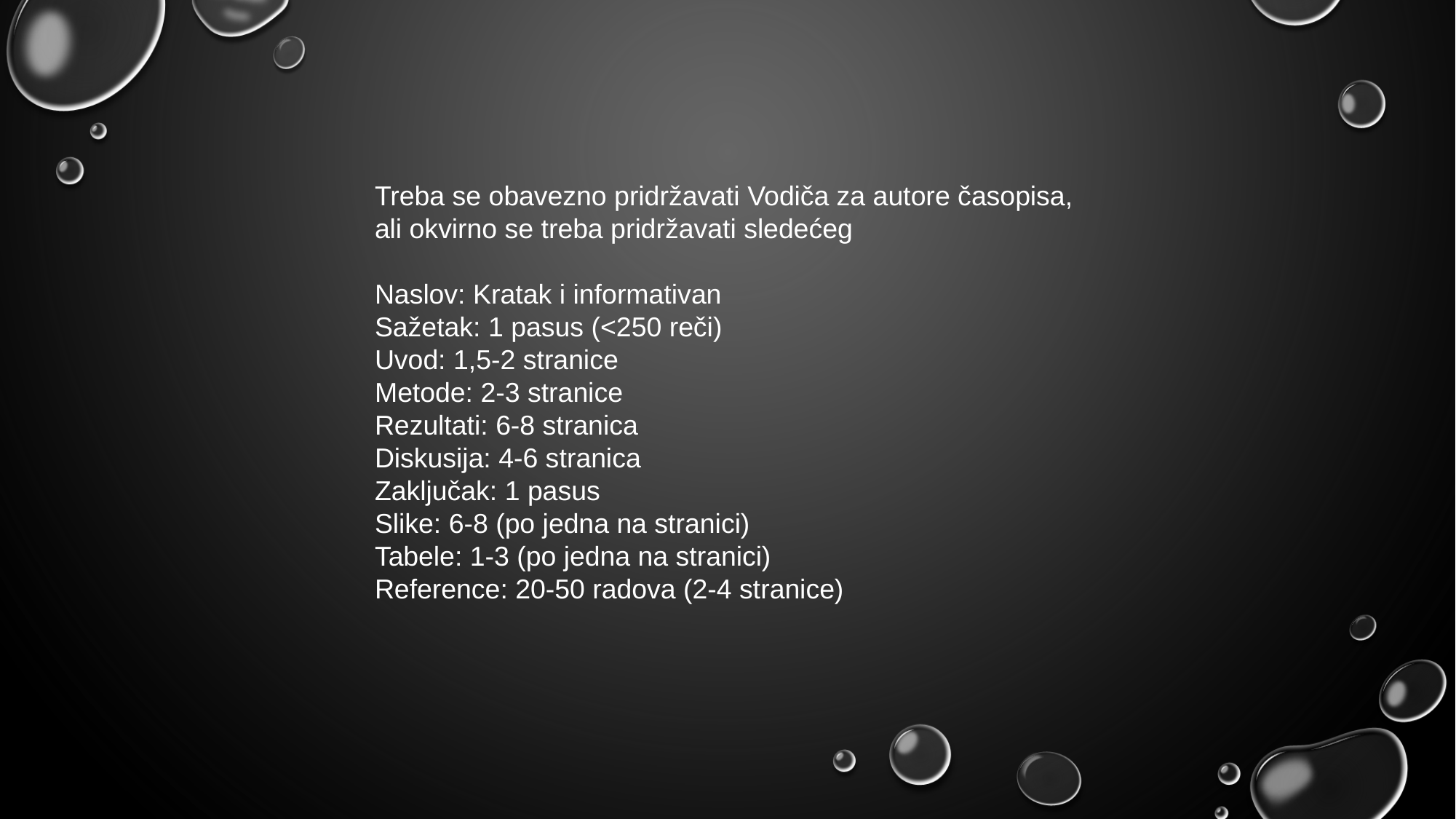

Treba se obavezno pridržavati Vodiča za autore časopisa, ali okvirno se treba pridržavati sledećeg

Naslov: Kratak i informativan
Sažetak: 1 pasus (<250 reči)
Uvod: 1,5-2 stranice
Metode: 2-3 stranice
Rezultati: 6-8 stranica
Diskusija: 4-6 stranica
Zaključak: 1 pasus
Slike: 6-8 (po jedna na stranici)
Tabele: 1-3 (po jedna na stranici)
Reference: 20-50 radova (2-4 stranice)